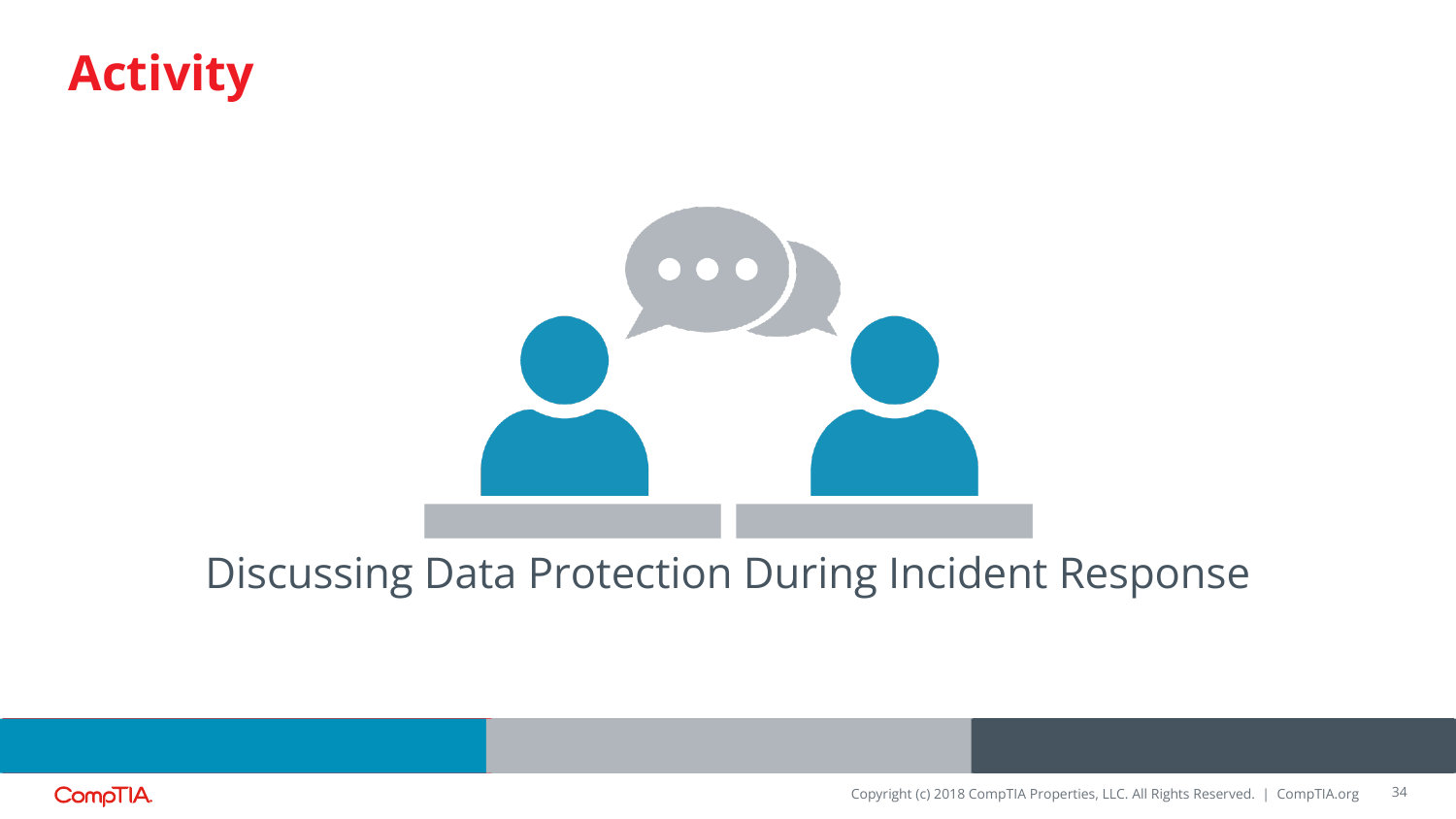

Discussing Data Protection During Incident Response
34